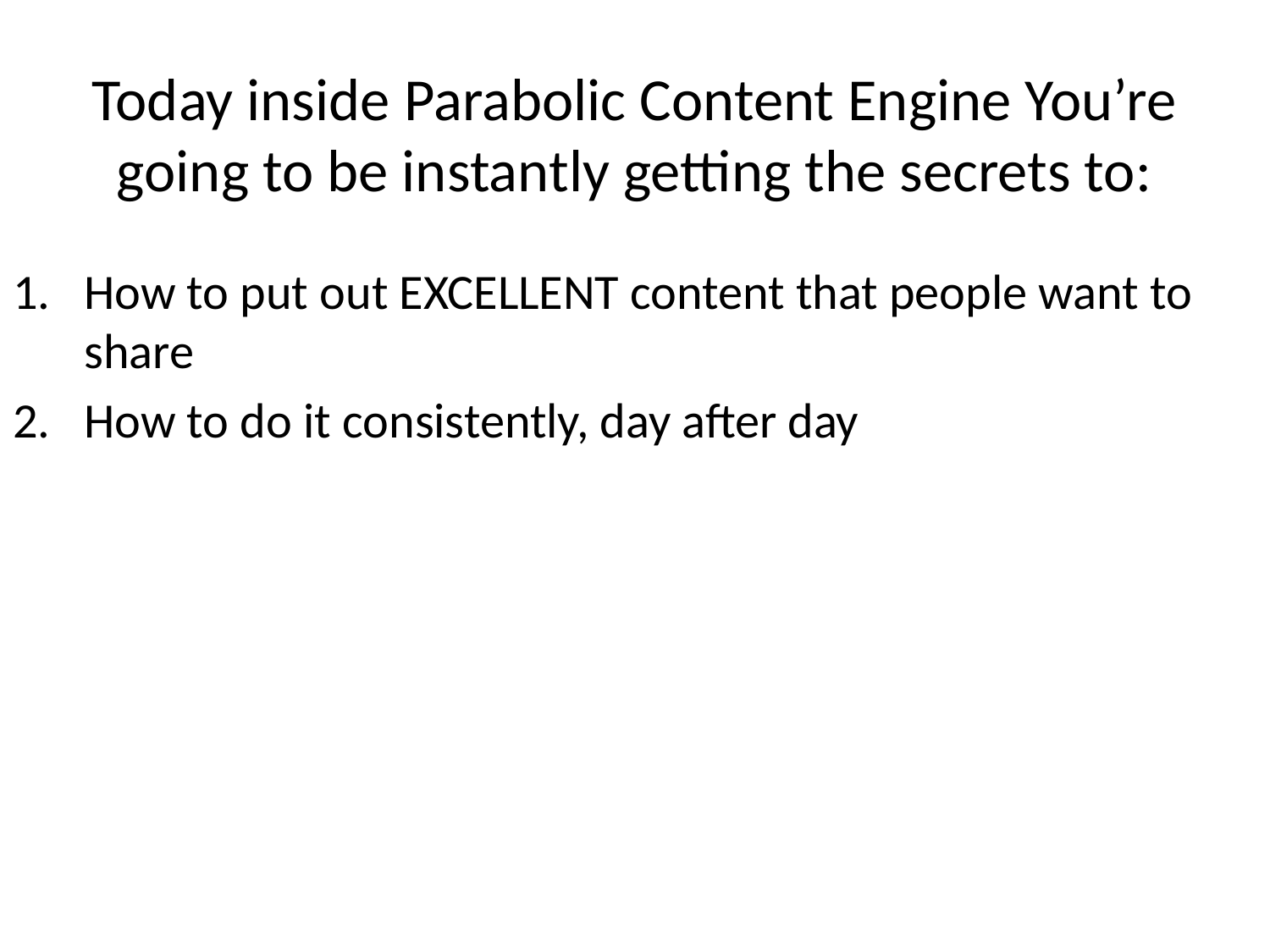

# Today inside Parabolic Content Engine You’re going to be instantly getting the secrets to:
How to put out EXCELLENT content that people want to share
How to do it consistently, day after day